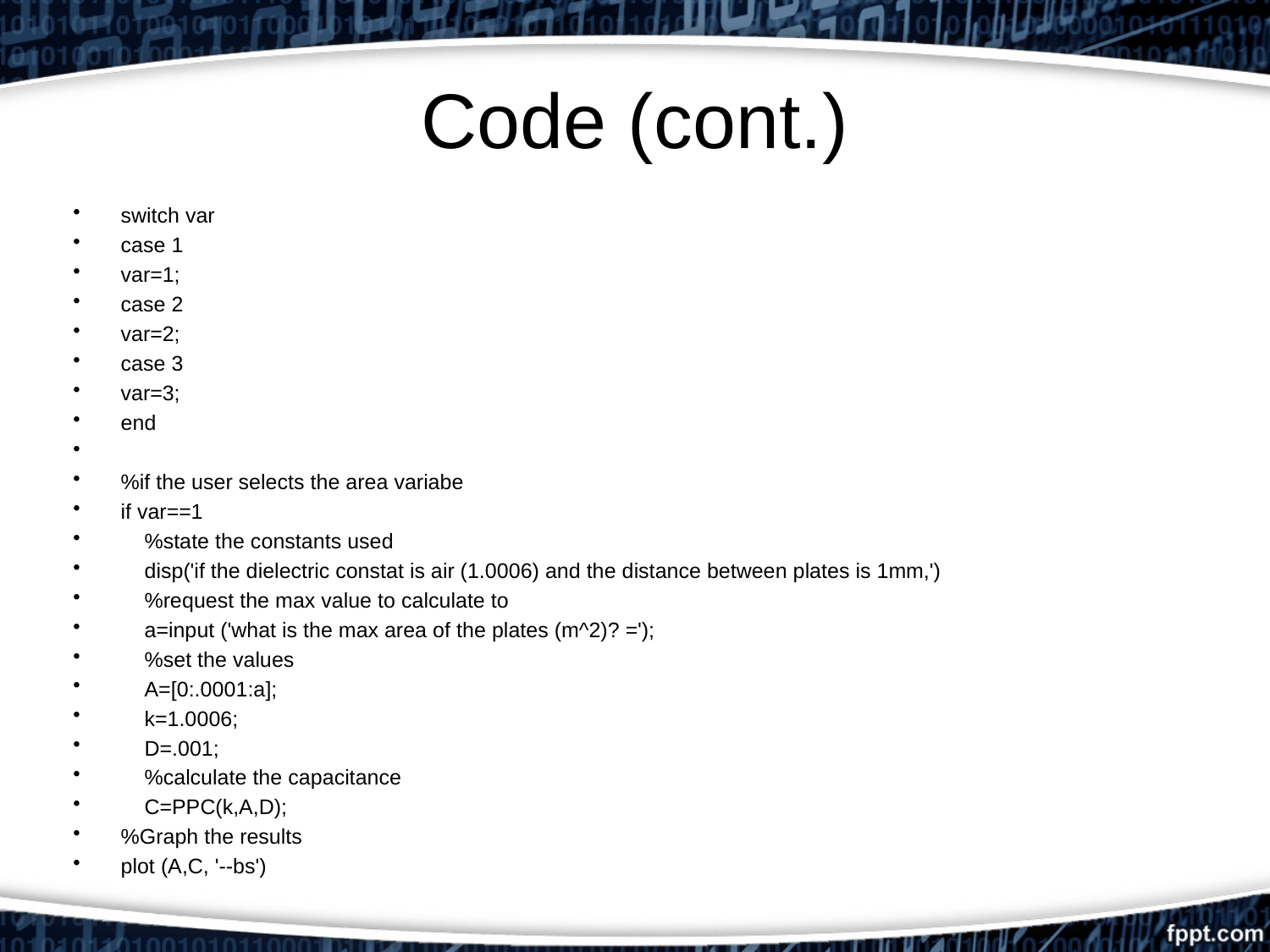

# Code (cont.)

switch var
case 1
var=1;
case 2
var=2;
case 3
var=3;
end

%if the user selects the area variabe
if var==1
    %state the constants used
    disp('if the dielectric constat is air (1.0006) and the distance between plates is 1mm,')
    %request the max value to calculate to
    a=input ('what is the max area of the plates (m^2)? =');
    %set the values
    A=[0:.0001:a];
    k=1.0006;
    D=.001;
    %calculate the capacitance
    C=PPC(k,A,D);
%Graph the results
plot (A,C, '--bs')